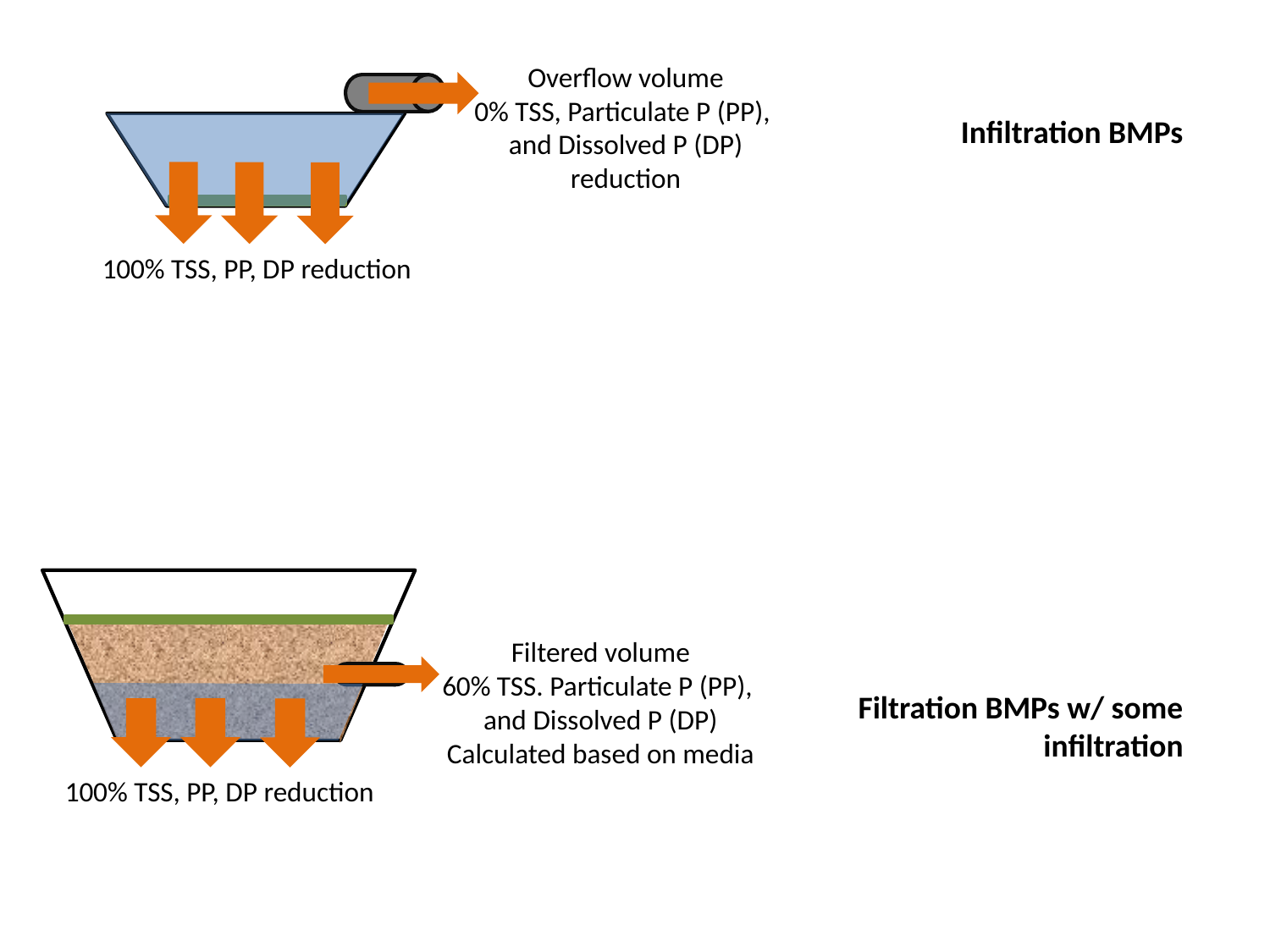

Overflow volume
0% TSS, Particulate P (PP),
and Dissolved P (DP)
reduction

100% TSS, PP, DP reduction
Infiltration BMPs

Filtered volume
60% TSS. Particulate P (PP),
and Dissolved P (DP)
Calculated based on media

100% TSS, PP, DP reduction
Filtration BMPs w/ some infiltration